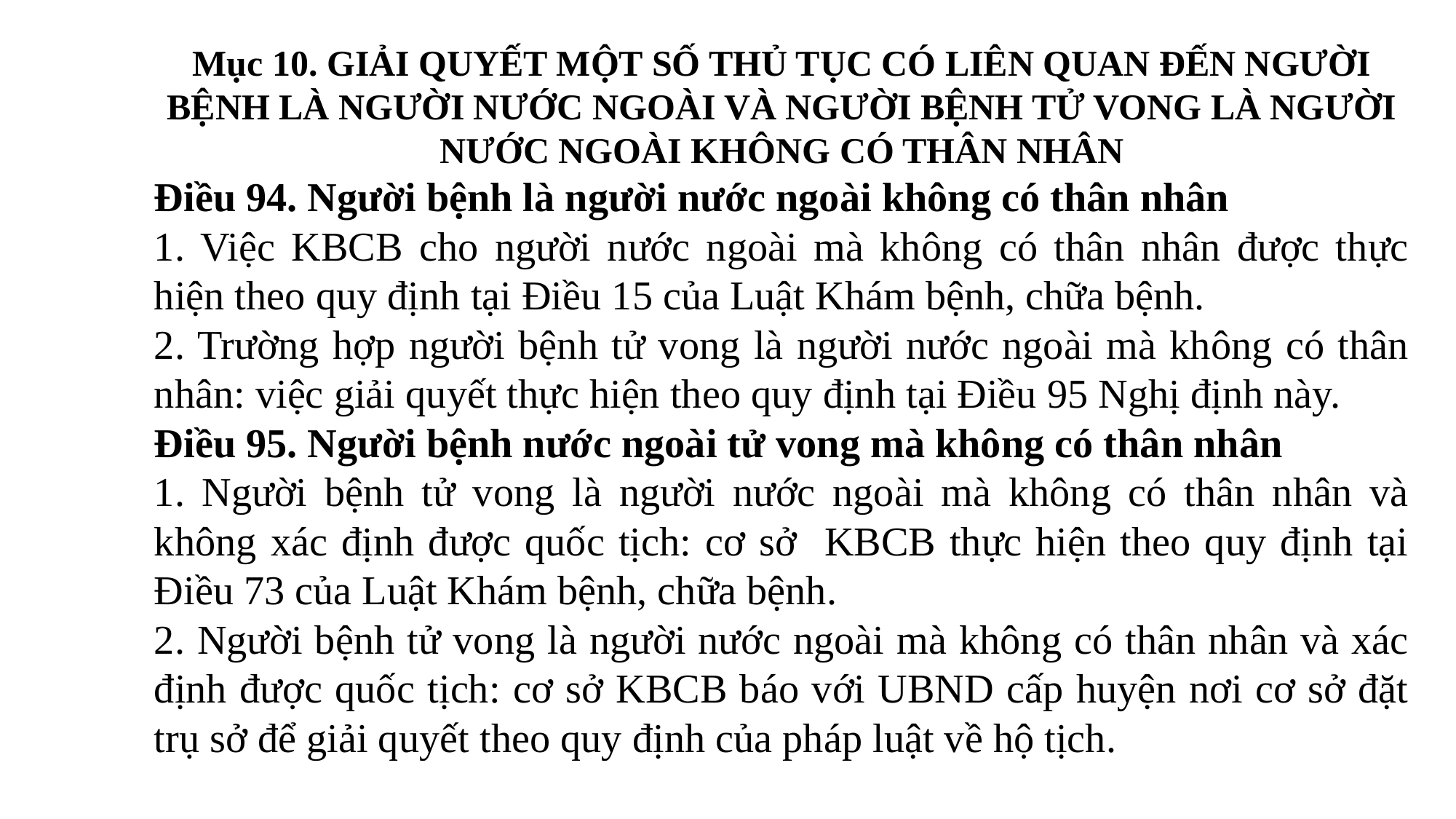

Mục 10. GIẢI QUYẾT MỘT SỐ THỦ TỤC CÓ LIÊN QUAN ĐẾN NGƯỜI BỆNH LÀ NGƯỜI NƯỚC NGOÀI VÀ NGƯỜI BỆNH TỬ VONG LÀ NGƯỜI NƯỚC NGOÀI KHÔNG CÓ THÂN NHÂN
Điều 94. Người bệnh là người nước ngoài không có thân nhân
1. Việc KBCB cho người nước ngoài mà không có thân nhân được thực hiện theo quy định tại Điều 15 của Luật Khám bệnh, chữa bệnh.
2. Trường hợp người bệnh tử vong là người nước ngoài mà không có thân nhân: việc giải quyết thực hiện theo quy định tại Điều 95 Nghị định này.
Điều 95. Người bệnh nước ngoài tử vong mà không có thân nhân
1. Người bệnh tử vong là người nước ngoài mà không có thân nhân và không xác định được quốc tịch: cơ sở  KBCB thực hiện theo quy định tại Điều 73 của Luật Khám bệnh, chữa bệnh.
2. Người bệnh tử vong là người nước ngoài mà không có thân nhân và xác định được quốc tịch: cơ sở KBCB báo với UBND cấp huyện nơi cơ sở đặt trụ sở để giải quyết theo quy định của pháp luật về hộ tịch.